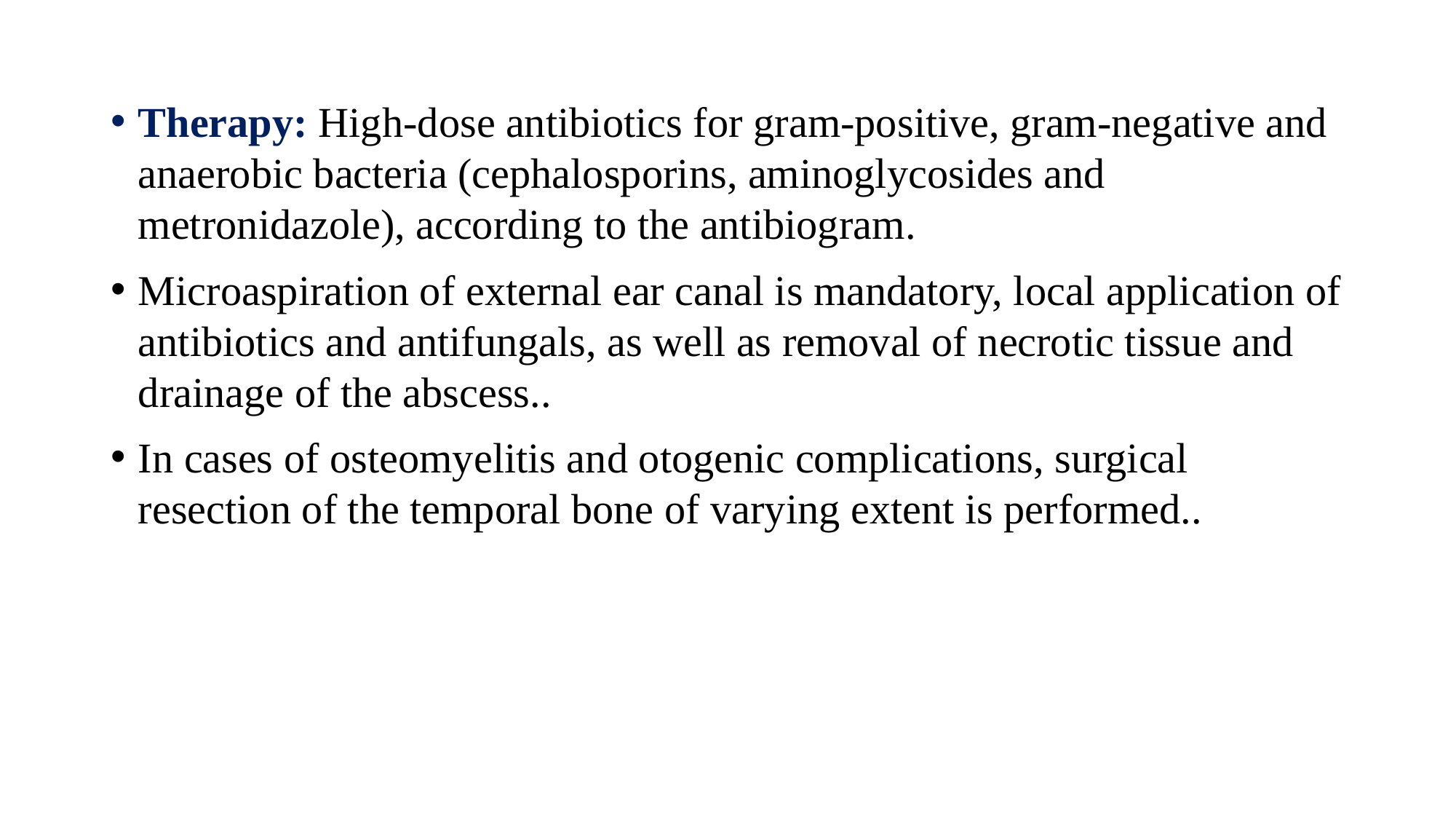

Therapy: High-dose antibiotics for gram-positive, gram-negative and anaerobic bacteria (cephalosporins, aminoglycosides and metronidazole), according to the antibiogram.
Microaspiration of external ear canal is mandatory, local application of antibiotics and antifungals, as well as removal of necrotic tissue and drainage of the abscess..
In cases of osteomyelitis and otogenic complications, surgical resection of the temporal bone of varying extent is performed..